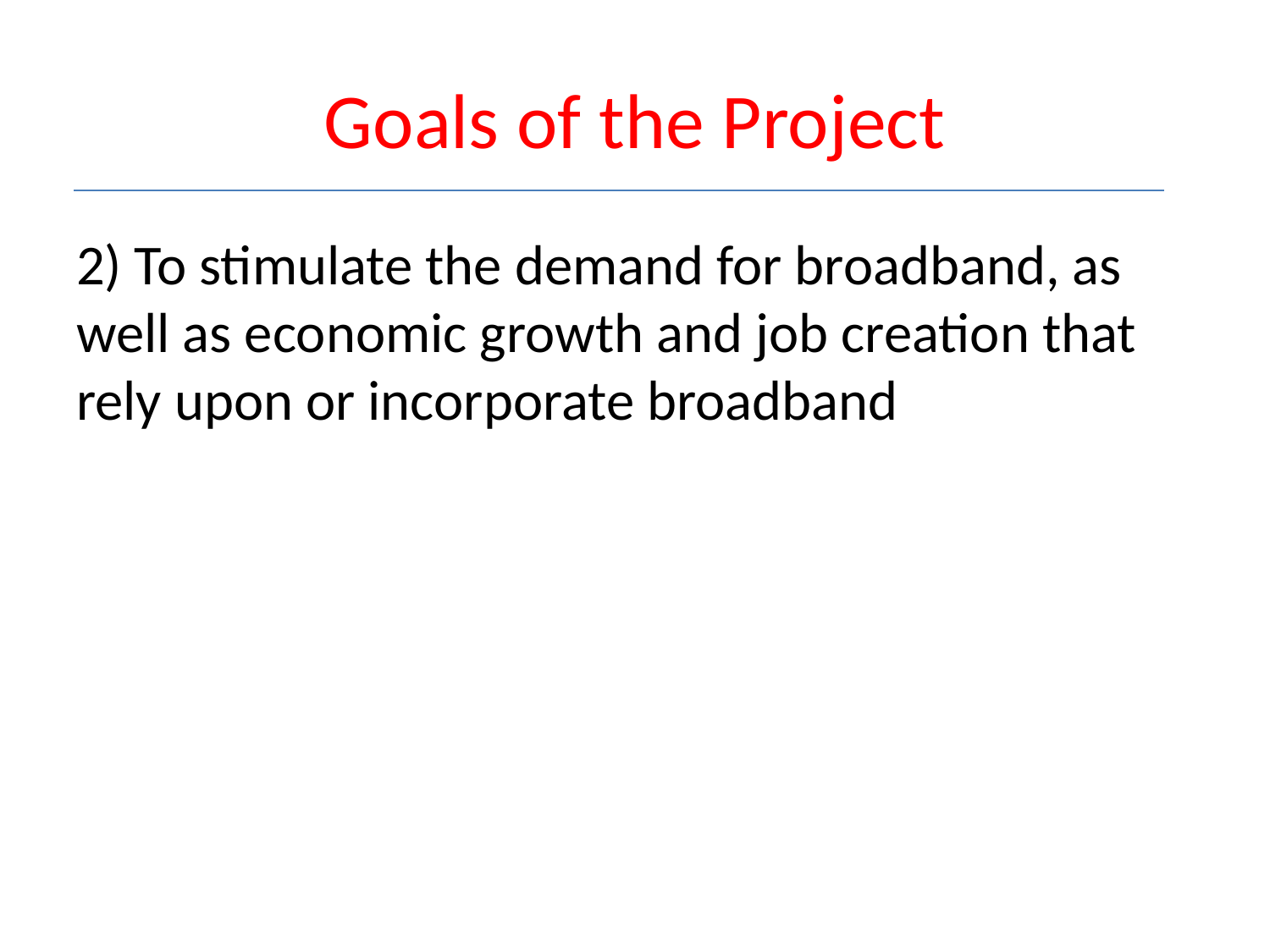

# Goals of the Project
2) To stimulate the demand for broadband, as well as economic growth and job creation that rely upon or incorporate broadband